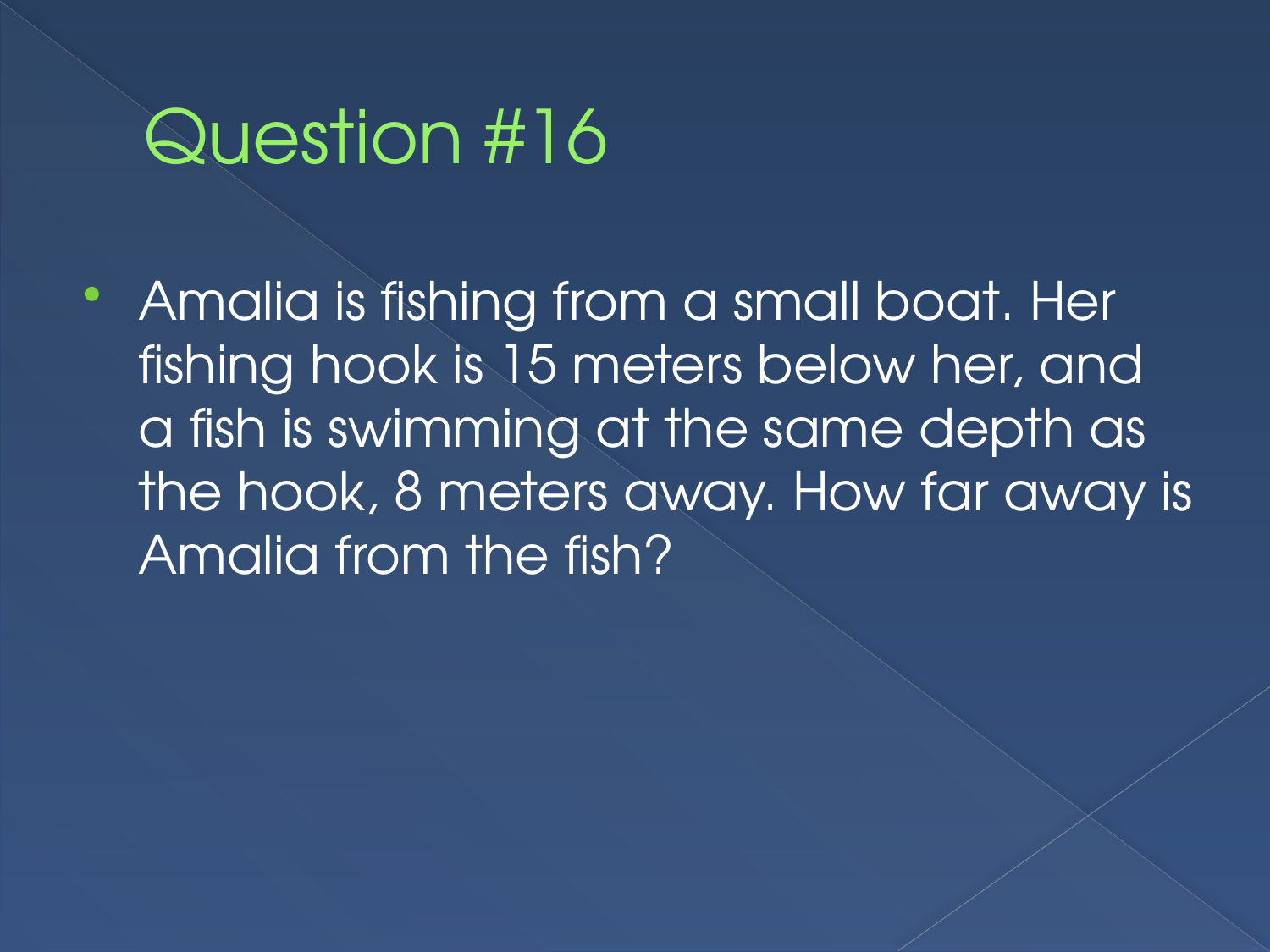

# Question #16
Amalia is fishing from a small boat. Her fishing hook is 15 meters below her, and a fish is swimming at the same depth as the hook, 8 meters away. How far away is Amalia from the fish?